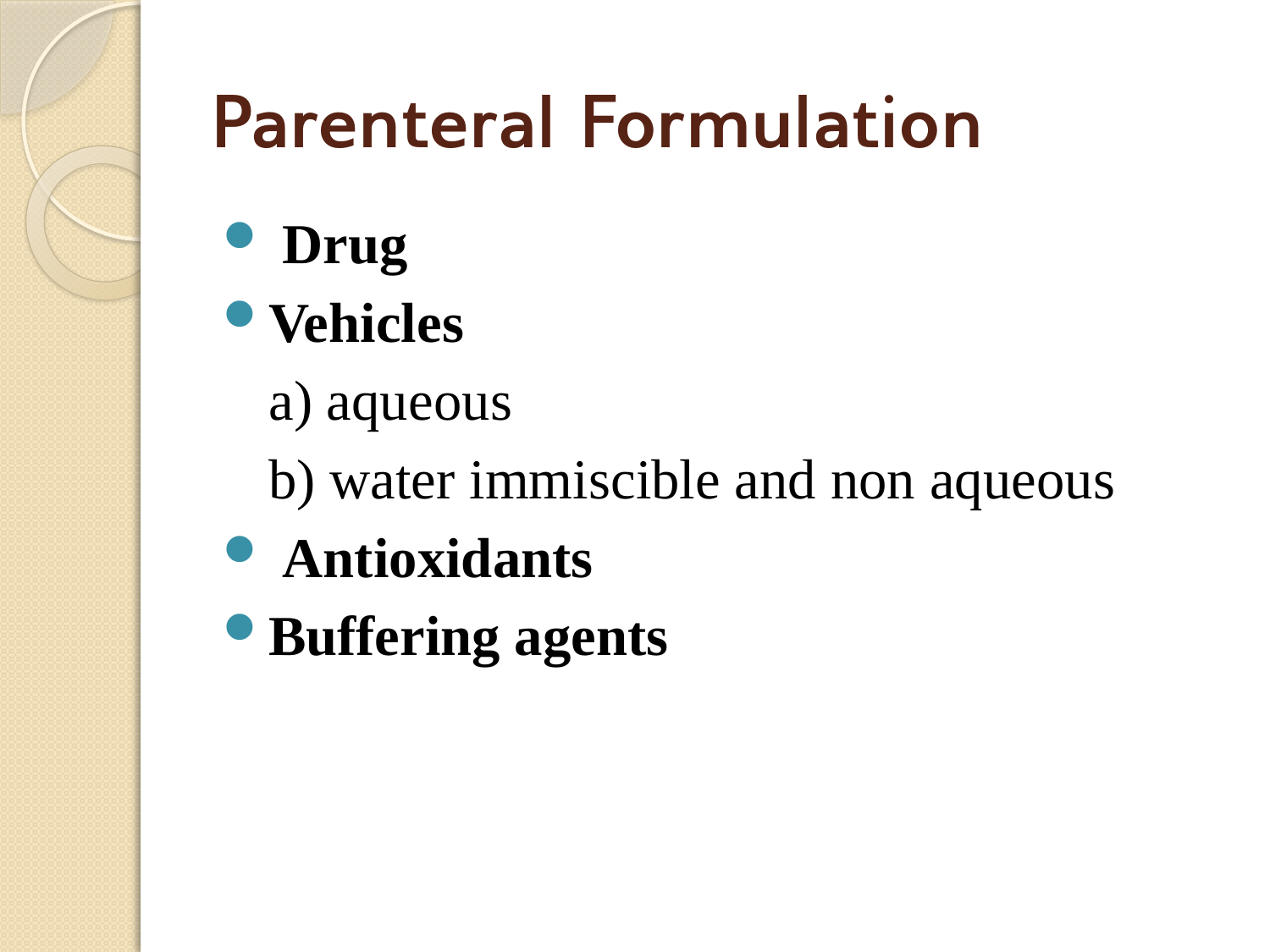

# Parenteral Formulation
 Drug
Vehicles
    a) aqueous
    b) water immiscible and non aqueous
 Antioxidants
Buffering agents